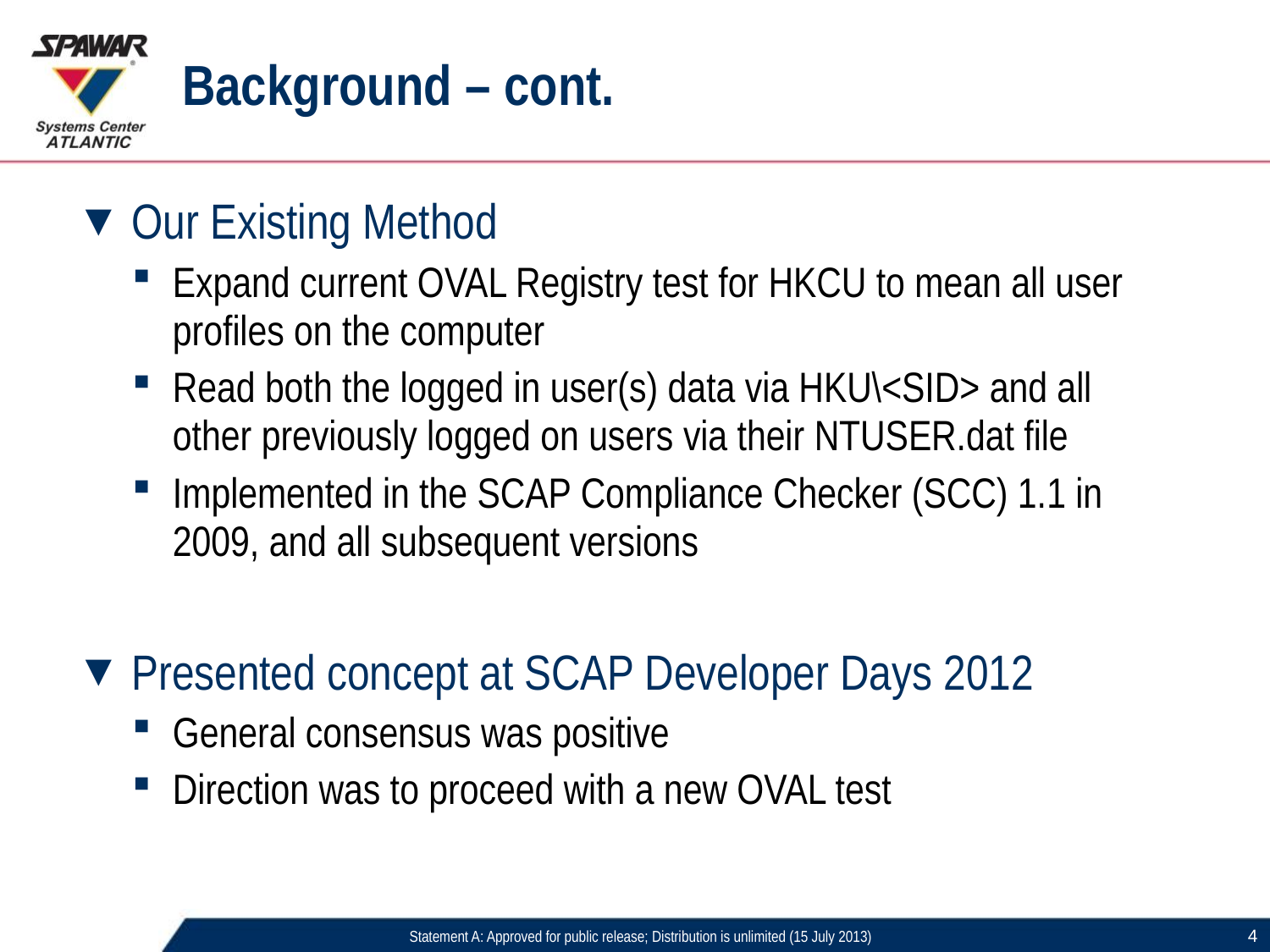

Background – cont.
Our Existing Method
Expand current OVAL Registry test for HKCU to mean all user profiles on the computer
Read both the logged in user(s) data via HKU\<SID> and all other previously logged on users via their NTUSER.dat file
Implemented in the SCAP Compliance Checker (SCC) 1.1 in 2009, and all subsequent versions

Presented concept at SCAP Developer Days 2012
General consensus was positive
Direction was to proceed with a new OVAL test